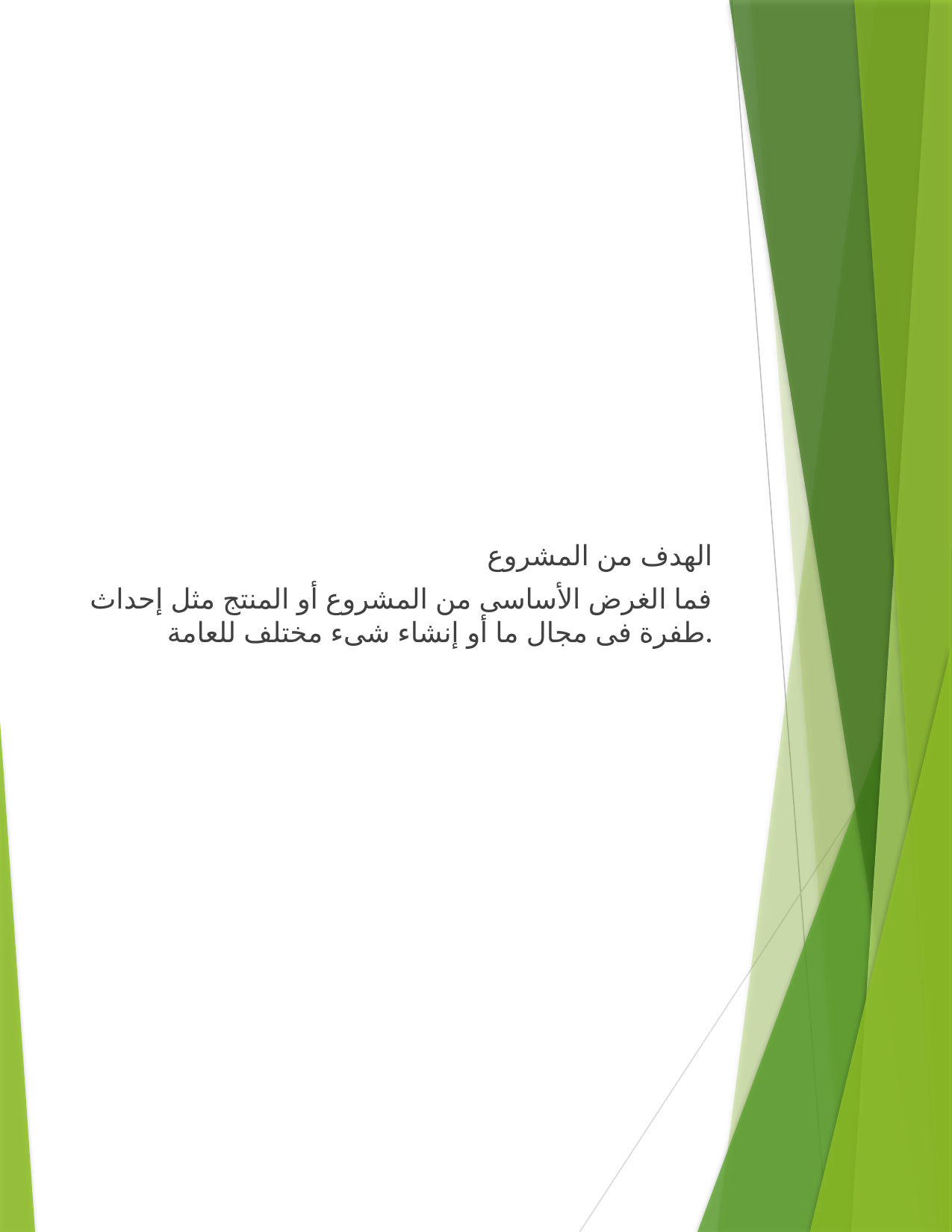

الهدف من المشروع
فما الغرض الأساسى من المشروع أو المنتج مثل إحداث طفرة فى مجال ما أو إنشاء شىء مختلف للعامة.